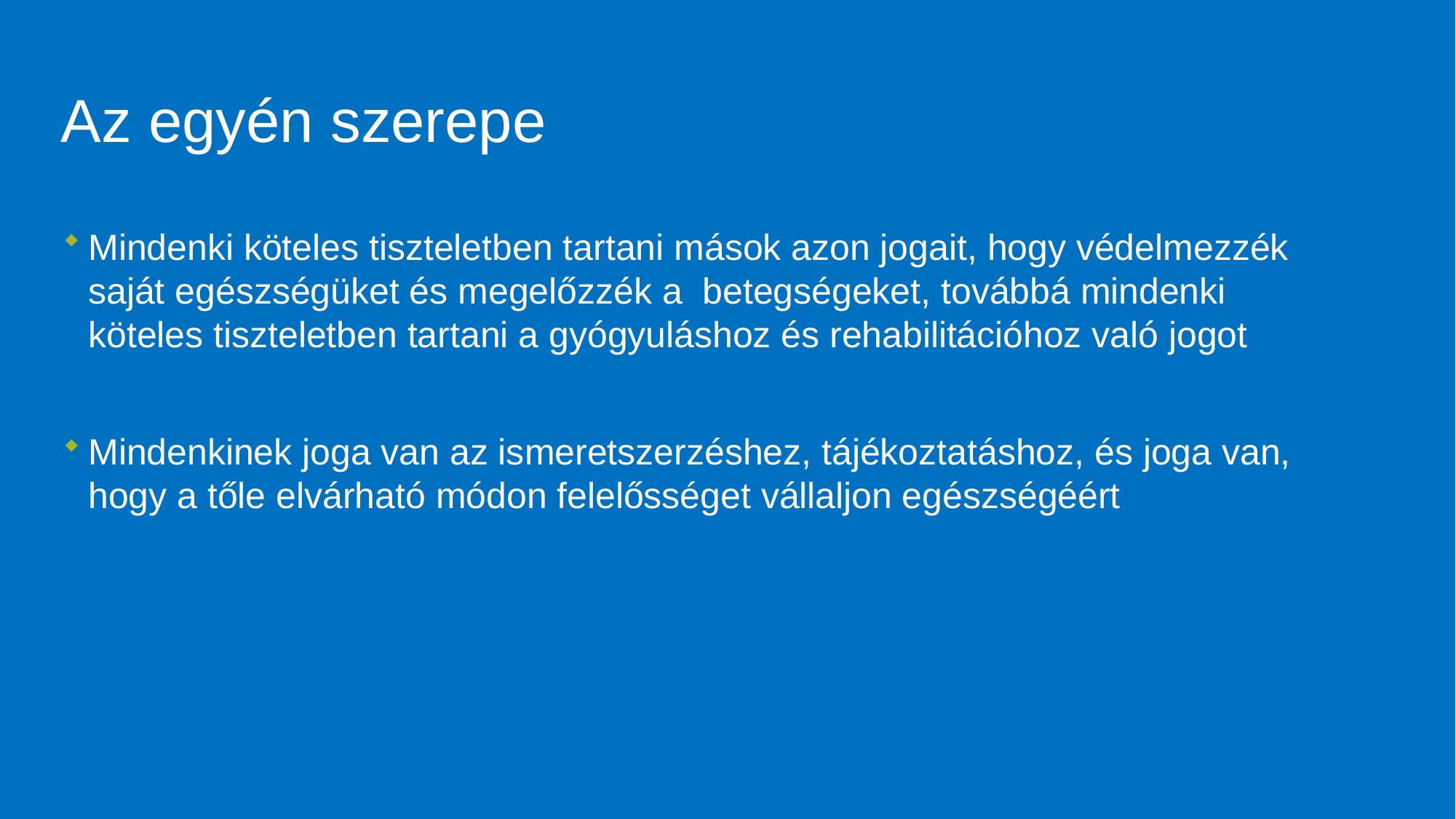

# Az egyén szerepe
Mindenki köteles tiszteletben tartani mások azon jogait, hogy védelmezzék saját egészségüket és megelőzzék a  betegségeket, továbbá mindenki köteles tiszteletben tartani a gyógyuláshoz és rehabilitációhoz való jogot

Mindenkinek joga van az ismeretszerzéshez, tájékoztatáshoz, és joga van, hogy a tőle elvárható módon felelősséget vállaljon egészségéért